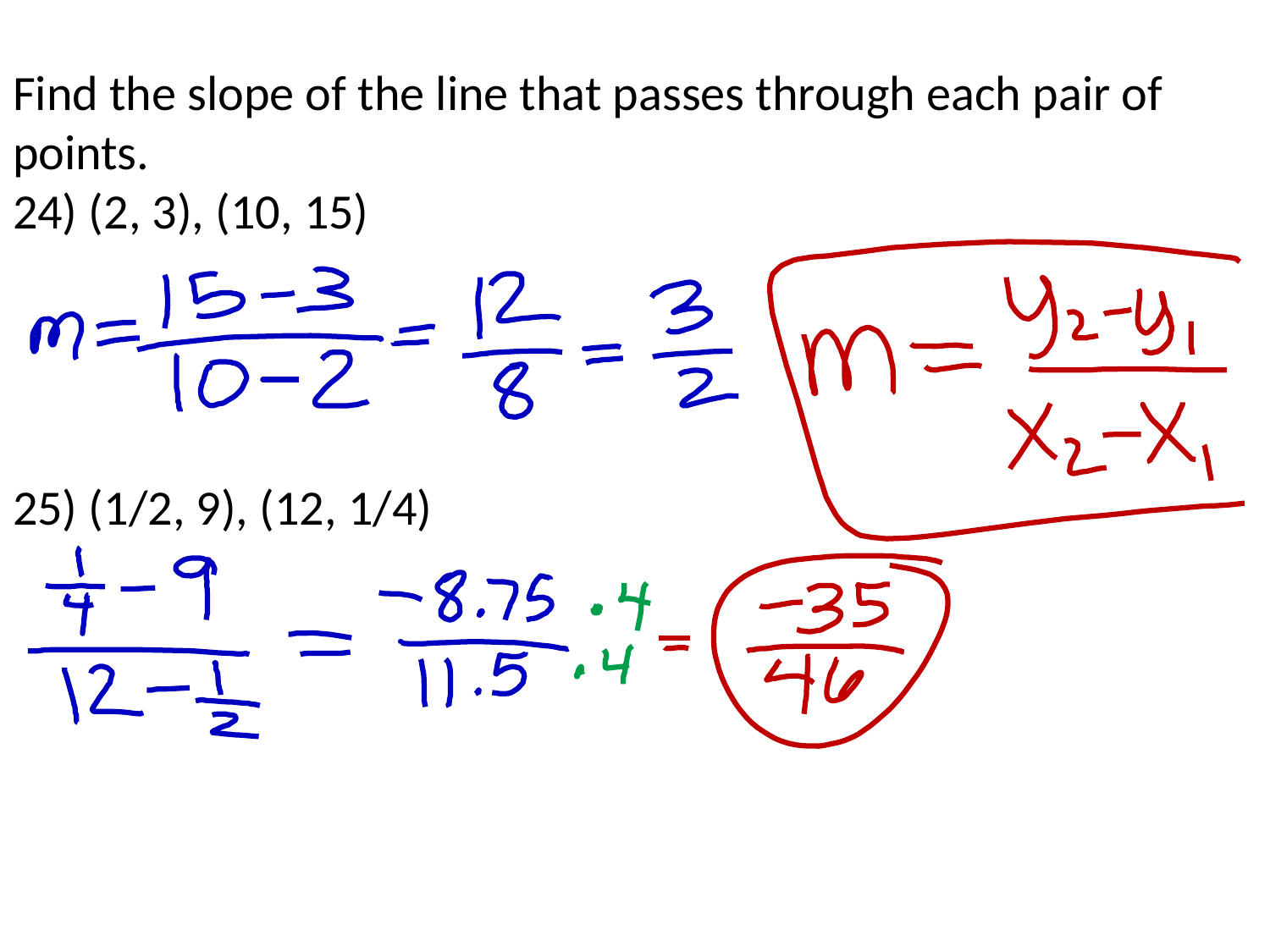

Find the slope of the line that passes through each pair of points.
24) (2, 3), (10, 15)

25) (1/2, 9), (12, 1/4)